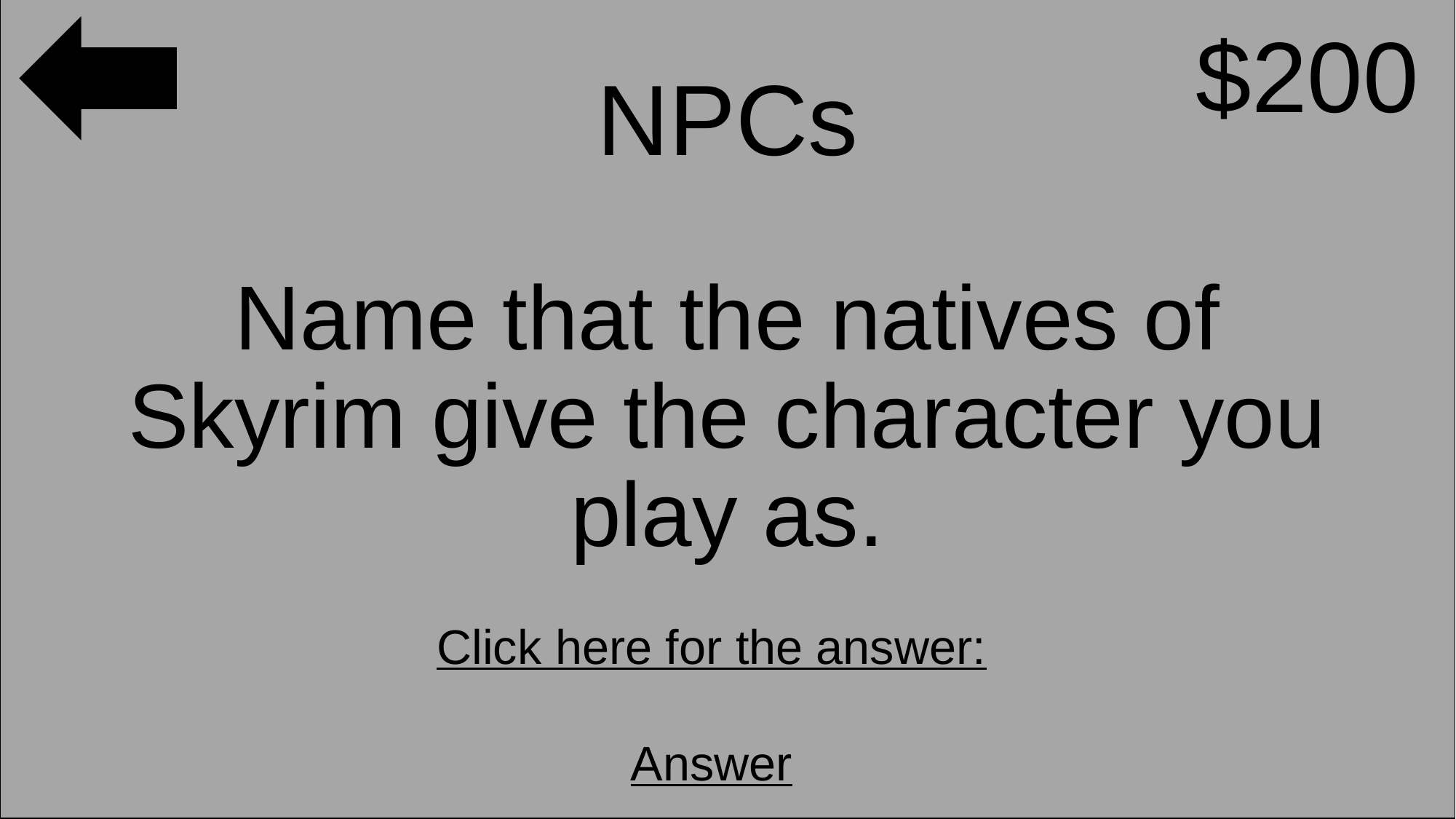

$200

# NPCs
Name that the natives of Skyrim give the character you play as.

Click here for the answer:

Answer